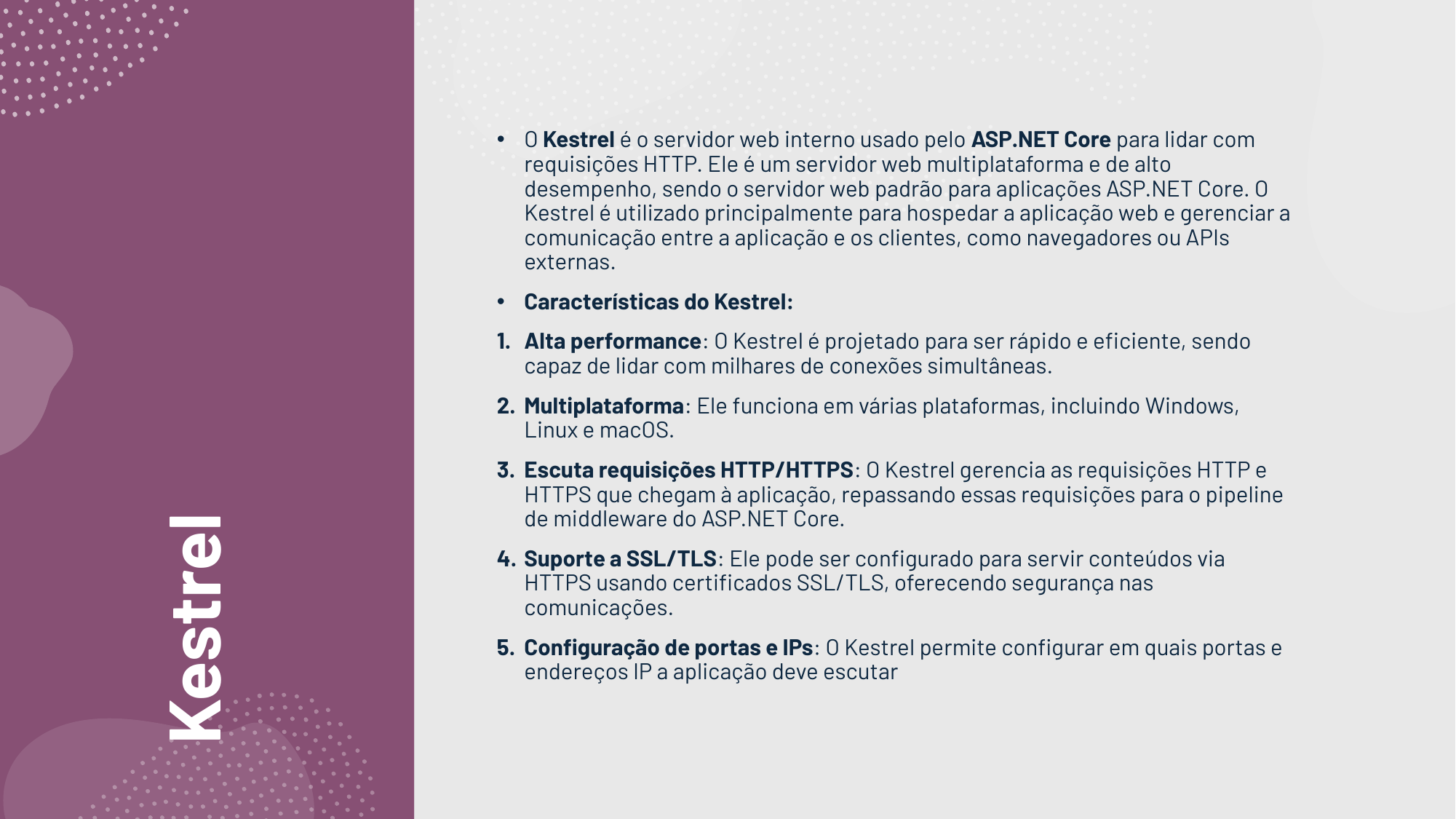

O Kestrel é o servidor web interno usado pelo ASP.NET Core para lidar com requisições HTTP. Ele é um servidor web multiplataforma e de alto desempenho, sendo o servidor web padrão para aplicações ASP.NET Core. O Kestrel é utilizado principalmente para hospedar a aplicação web e gerenciar a comunicação entre a aplicação e os clientes, como navegadores ou APIs externas.
Características do Kestrel:
Alta performance: O Kestrel é projetado para ser rápido e eficiente, sendo capaz de lidar com milhares de conexões simultâneas.
Multiplataforma: Ele funciona em várias plataformas, incluindo Windows, Linux e macOS.
Escuta requisições HTTP/HTTPS: O Kestrel gerencia as requisições HTTP e HTTPS que chegam à aplicação, repassando essas requisições para o pipeline de middleware do ASP.NET Core.
Suporte a SSL/TLS: Ele pode ser configurado para servir conteúdos via HTTPS usando certificados SSL/TLS, oferecendo segurança nas comunicações.
Configuração de portas e IPs: O Kestrel permite configurar em quais portas e endereços IP a aplicação deve escutar
# Kestrel